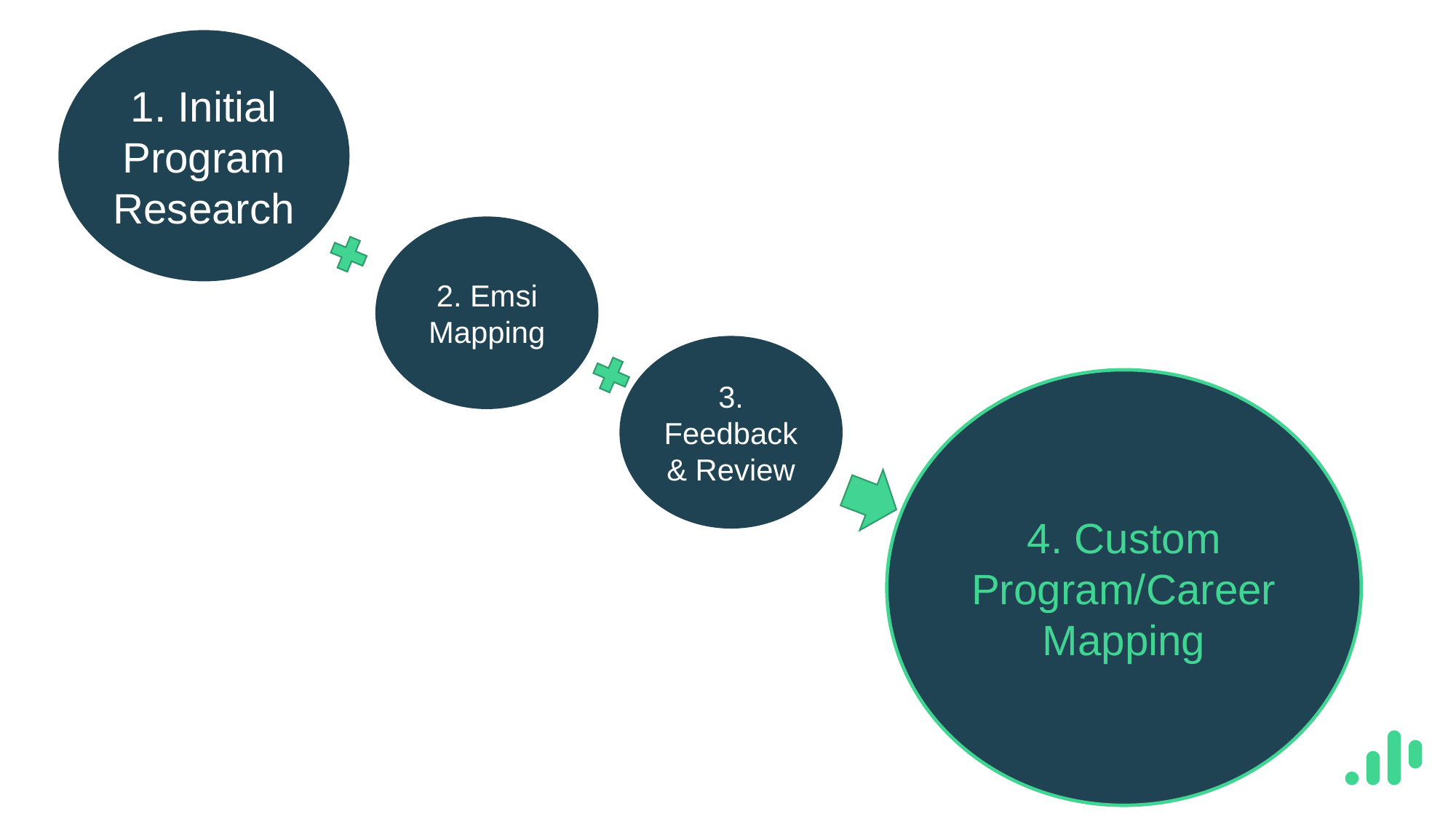

1. Initial Program Research
2. Emsi Mapping

3. Feedback & Review

4. Custom Program/Career Mapping